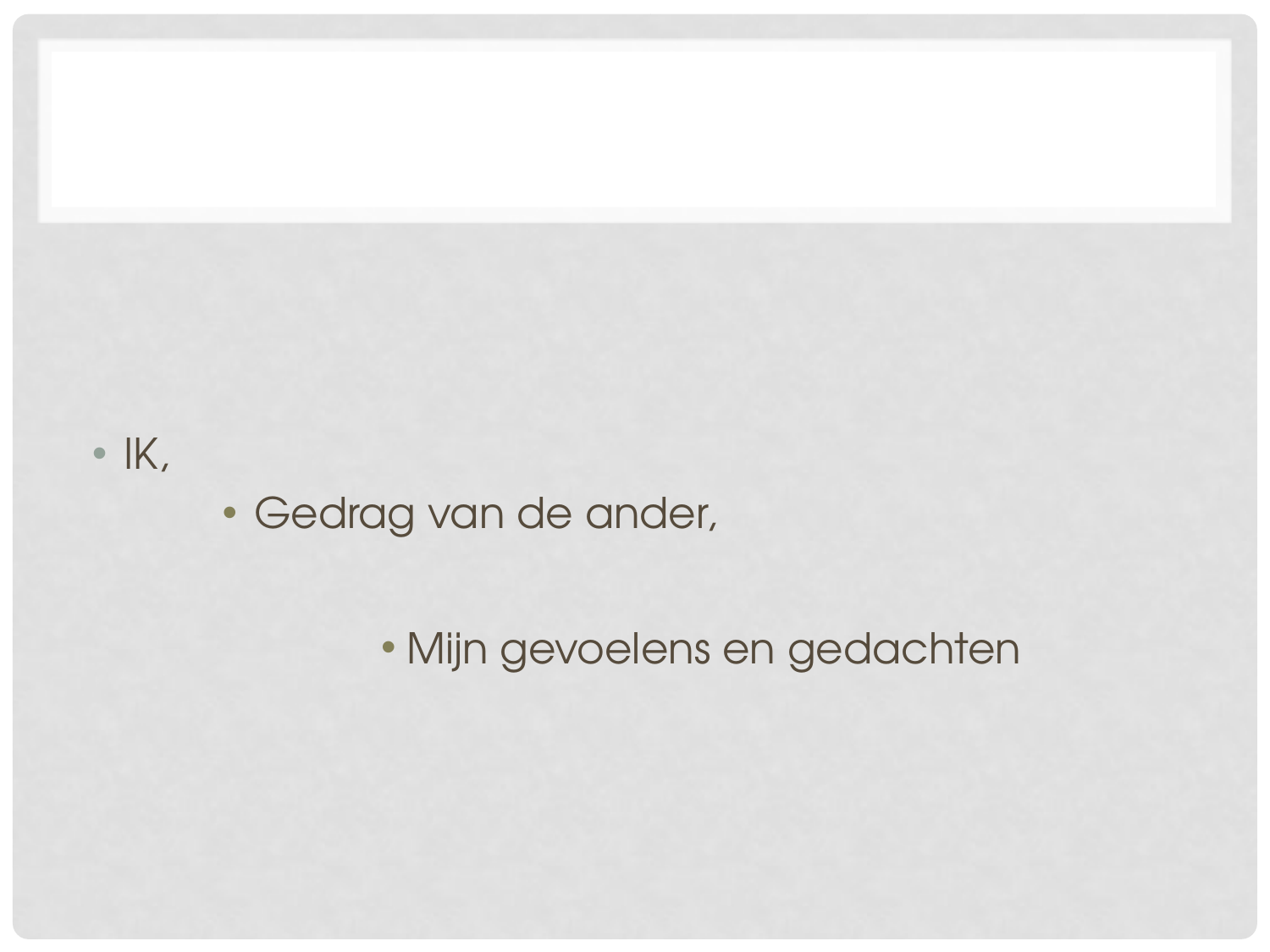

#

IK,
Gedrag van de ander,

Mijn gevoelens en gedachten